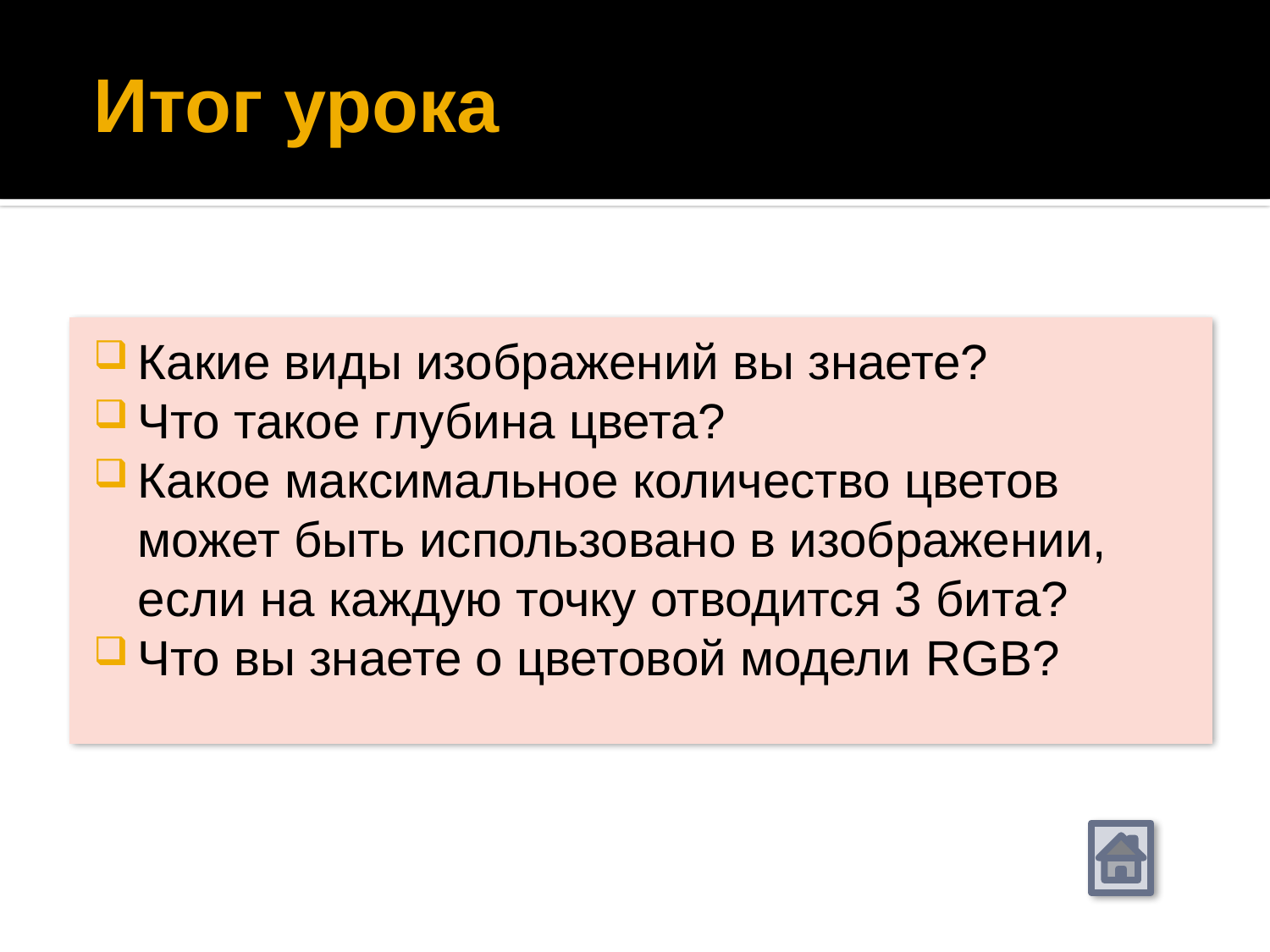

# Итог урока
Какие виды изображений вы знаете?
Что такое глубина цвета?
Какое максимальное количество цветов может быть использовано в изображении, если на каждую точку отводится 3 бита?
Что вы знаете о цветовой модели RGB?